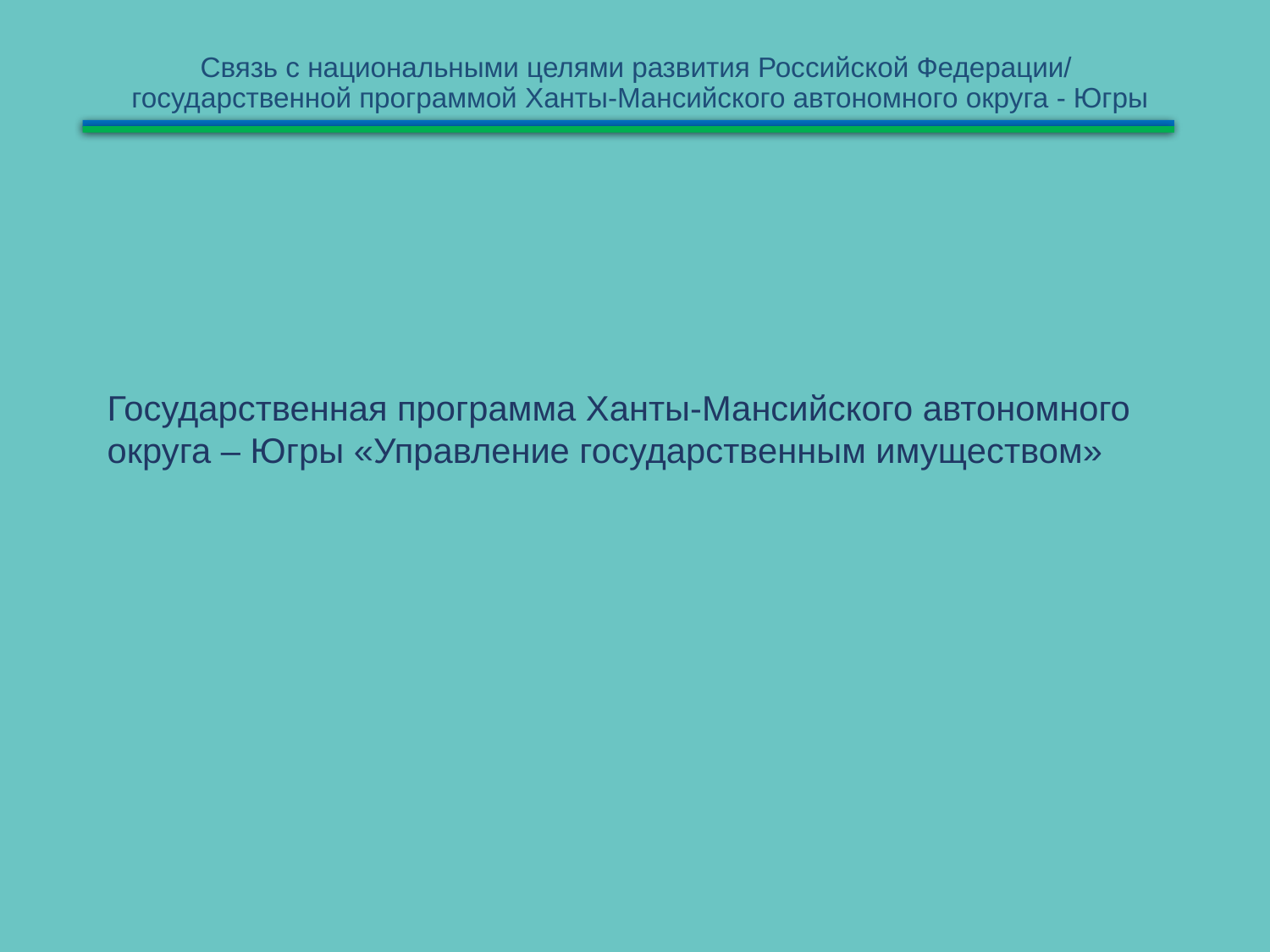

Связь с национальными целями развития Российской Федерации/
государственной программой Ханты-Мансийского автономного округа - Югры

Государственная программа Ханты-Мансийского автономного
округа – Югры «Управление государственным имуществом»